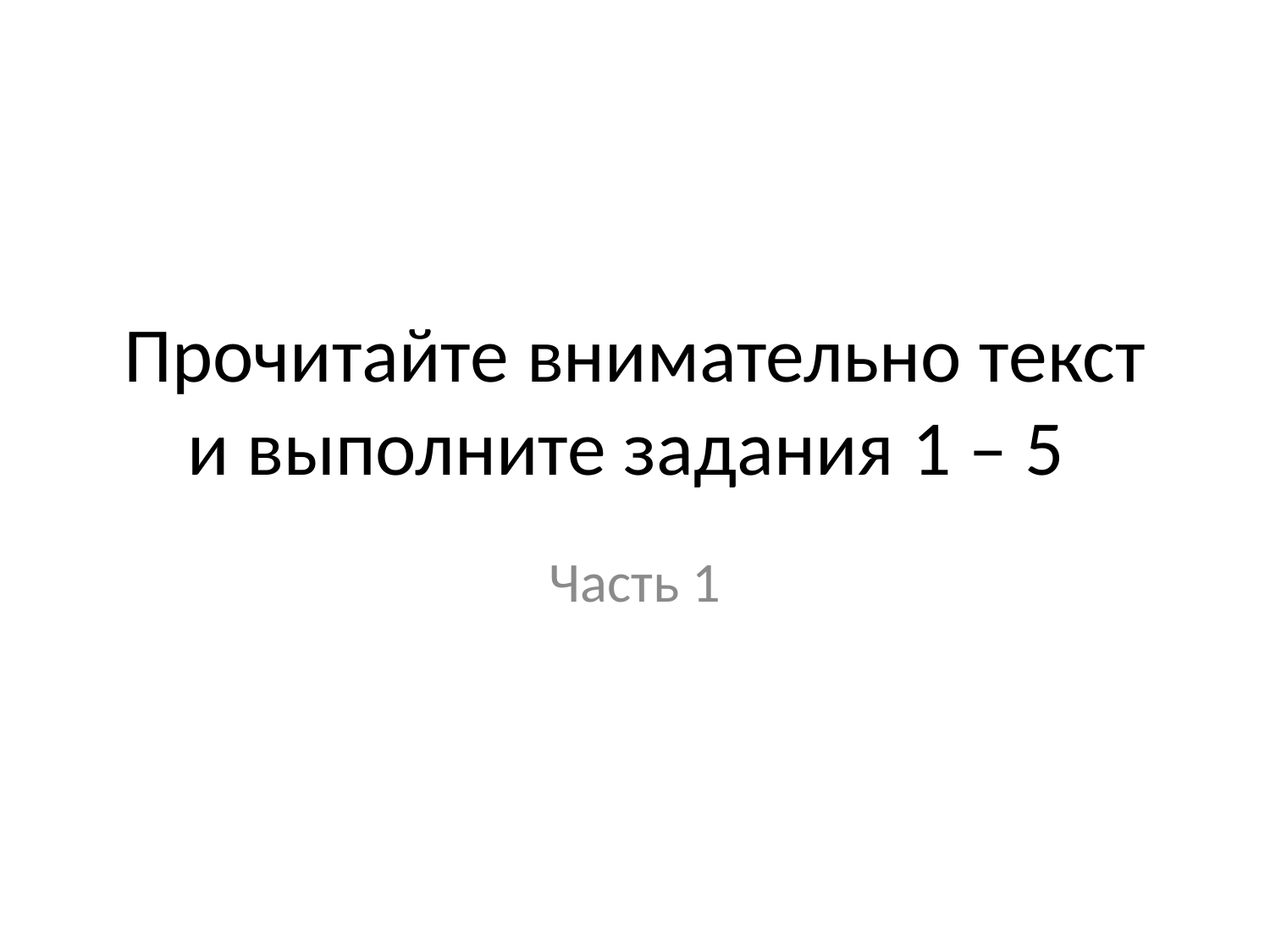

# Прочитайте внимательно текст и выполните задания 1 – 5
Часть 1